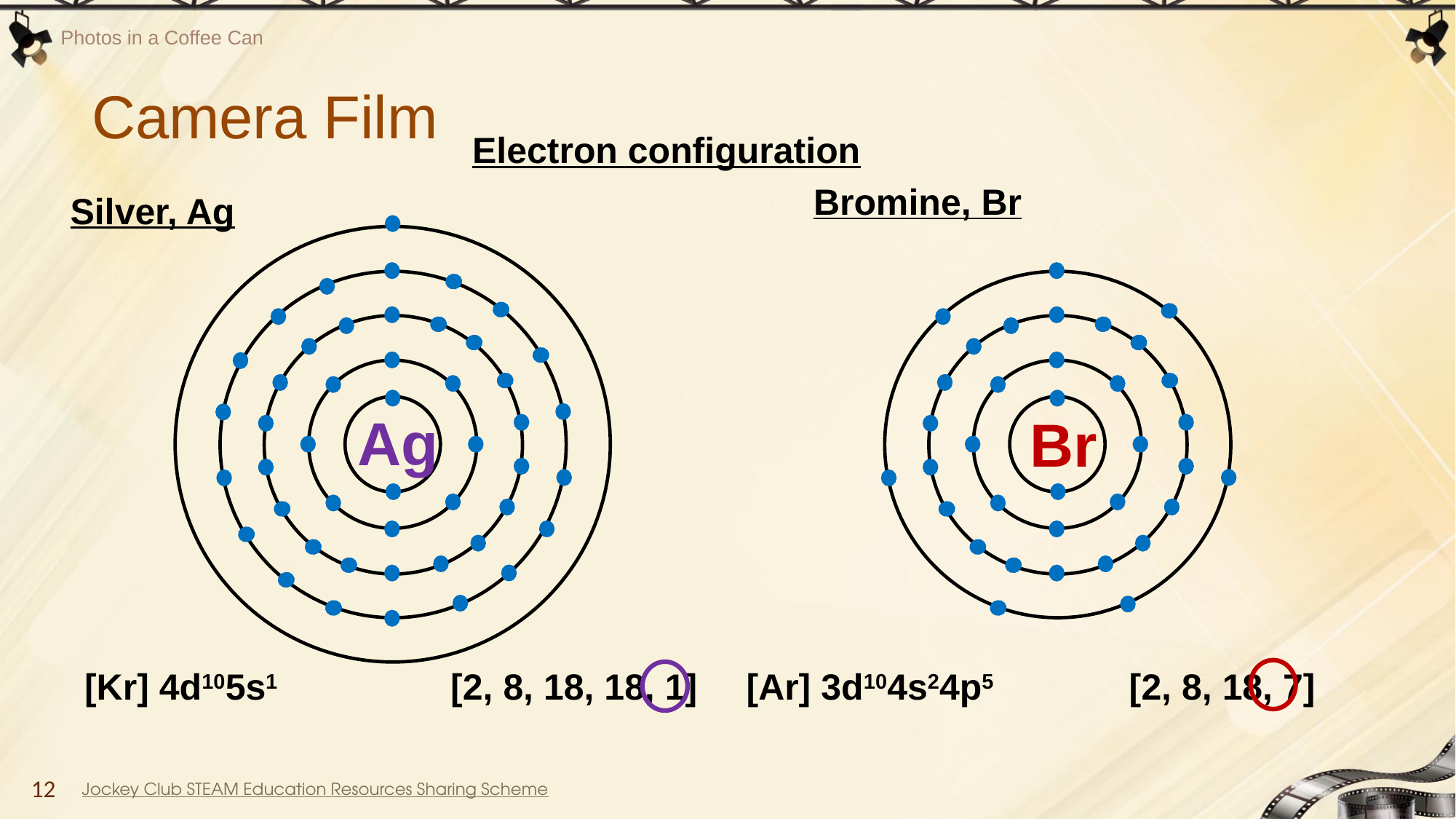

# Camera Film
Electron configuration
Bromine, Br
Silver, Ag

Ag
Br

[Kr] 4d105s1
[2, 8, 18, 18, 1]
[Ar] 3d104s24p5
[2, 8, 18, 7]